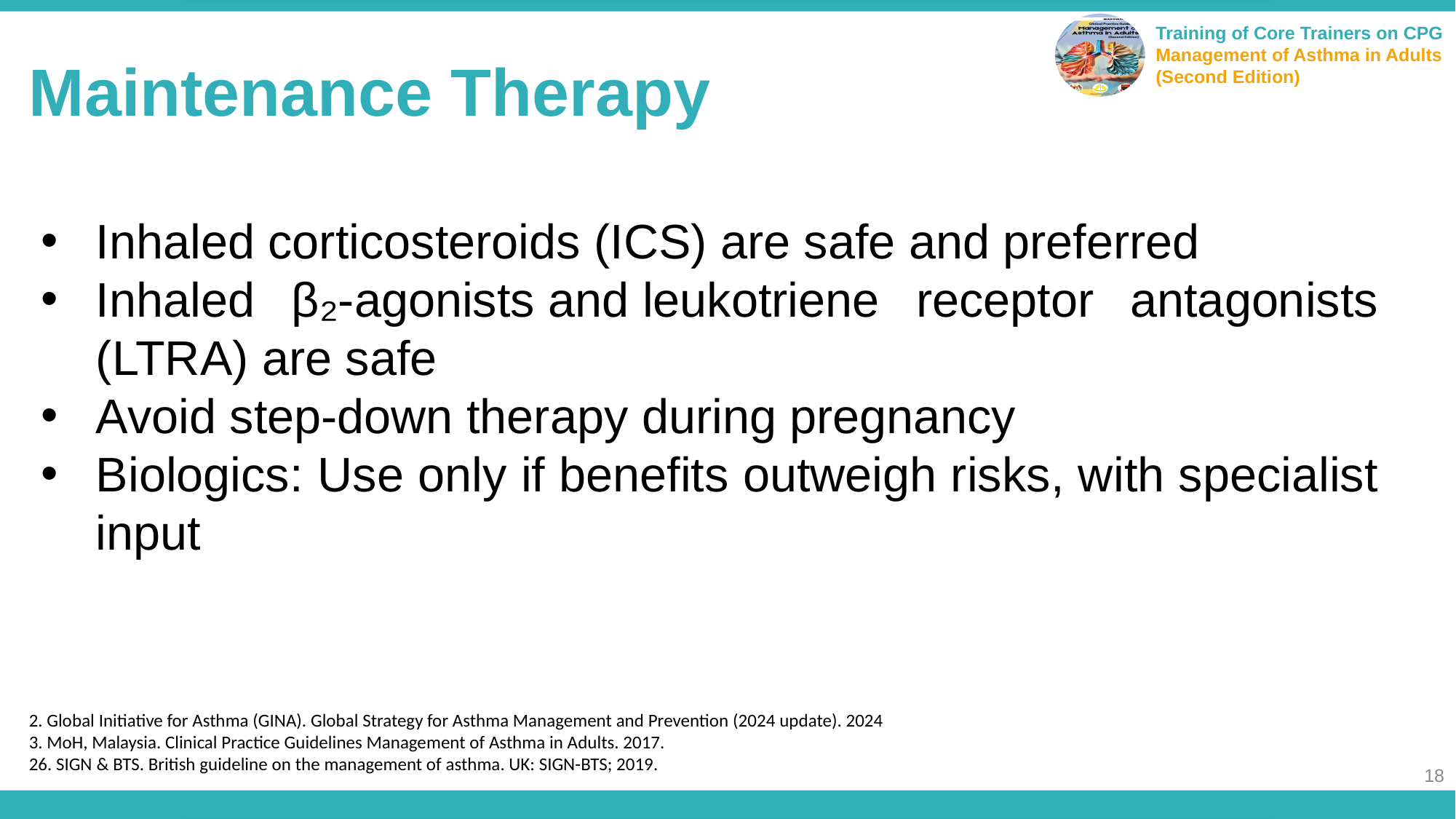

Maintenance Therapy
Inhaled corticosteroids (ICS) are safe and preferred
Inhaled β₂-agonists and leukotriene receptor antagonists (LTRA) are safe
Avoid step-down therapy during pregnancy
Biologics: Use only if benefits outweigh risks, with specialist input
2. Global Initiative for Asthma (GINA). Global Strategy for Asthma Management and Prevention (2024 update). 2024
3. MoH, Malaysia. Clinical Practice Guidelines Management of Asthma in Adults. 2017.
26. SIGN & BTS. British guideline on the management of asthma. UK: SIGN-BTS; 2019.
18